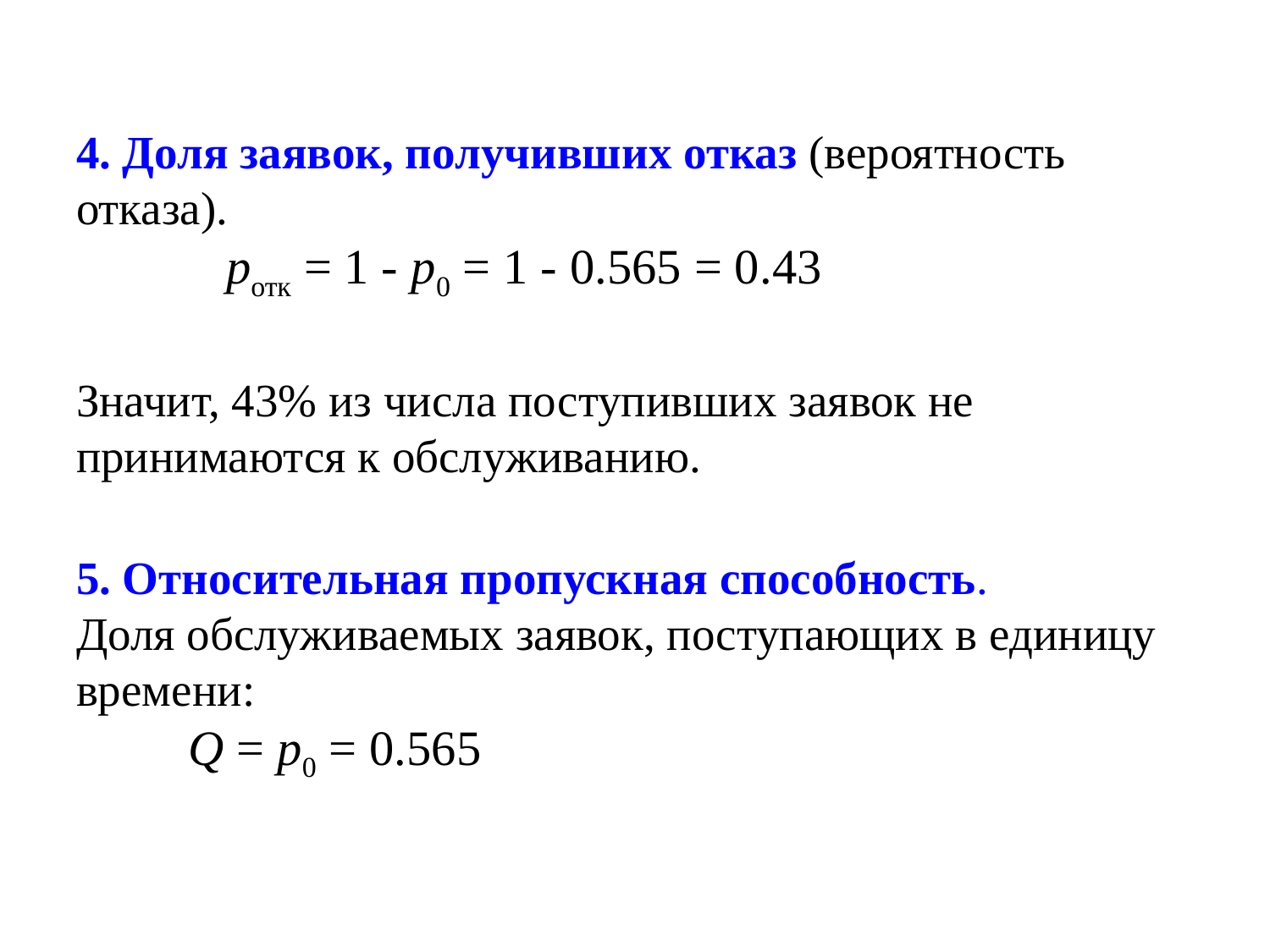

4. Доля заявок, получивших отказ (вероятность отказа).
            pотк = 1 - p0 = 1 - 0.565 = 0.43
Значит, 43% из числа поступивших заявок не принимаются к обслуживанию.
5. Относительная пропускная способность.
Доля обслуживаемых заявок, поступающих в единицу времени:
			Q = p0 = 0.565